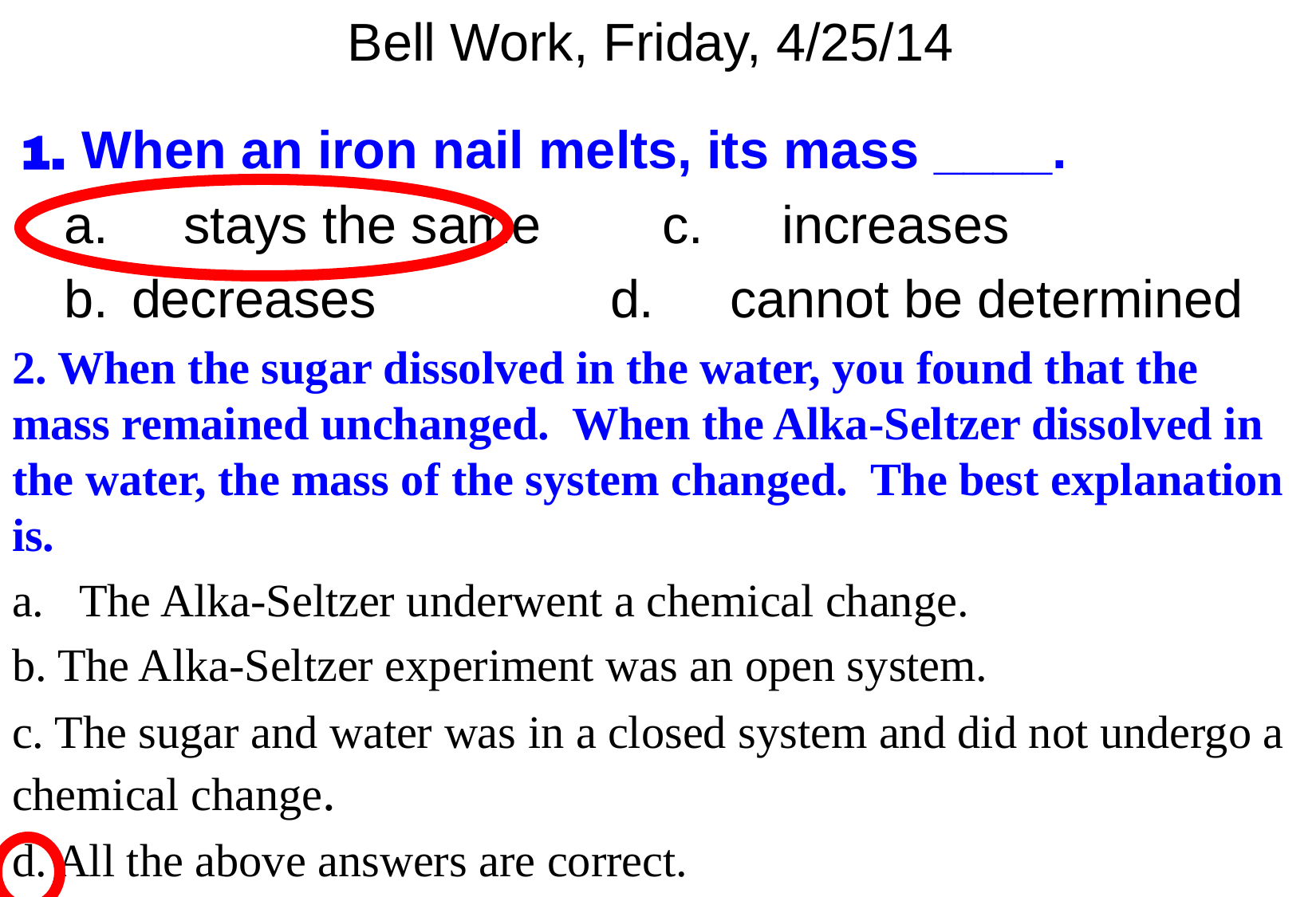

# Bell Work, Friday, 4/25/14
1. When an iron nail melts, its mass ____.
a.	stays the same		c.	increases
decreases		d.	cannot be determined
2. When the sugar dissolved in the water, you found that the mass remained unchanged.  When the Alka-Seltzer dissolved in the water, the mass of the system changed.  The best explanation is.
The Alka-Seltzer underwent a chemical change.
b. The Alka-Seltzer experiment was an open system.
c. The sugar and water was in a closed system and did not undergo a chemical change.
d. All the above answers are correct.